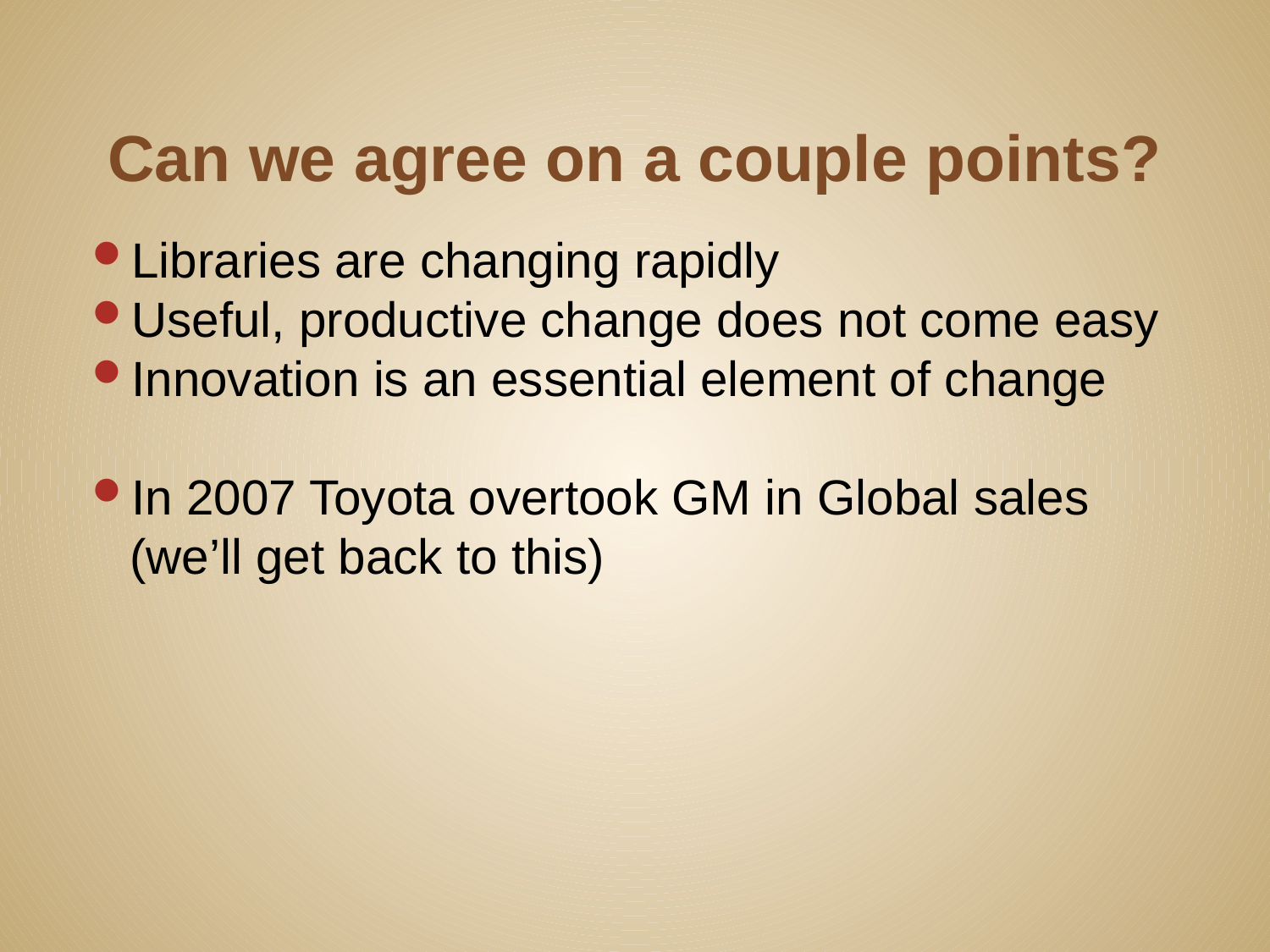

# Can we agree on a couple points?
Libraries are changing rapidly
Useful, productive change does not come easy
Innovation is an essential element of change

In 2007 Toyota overtook GM in Global sales (we’ll get back to this)